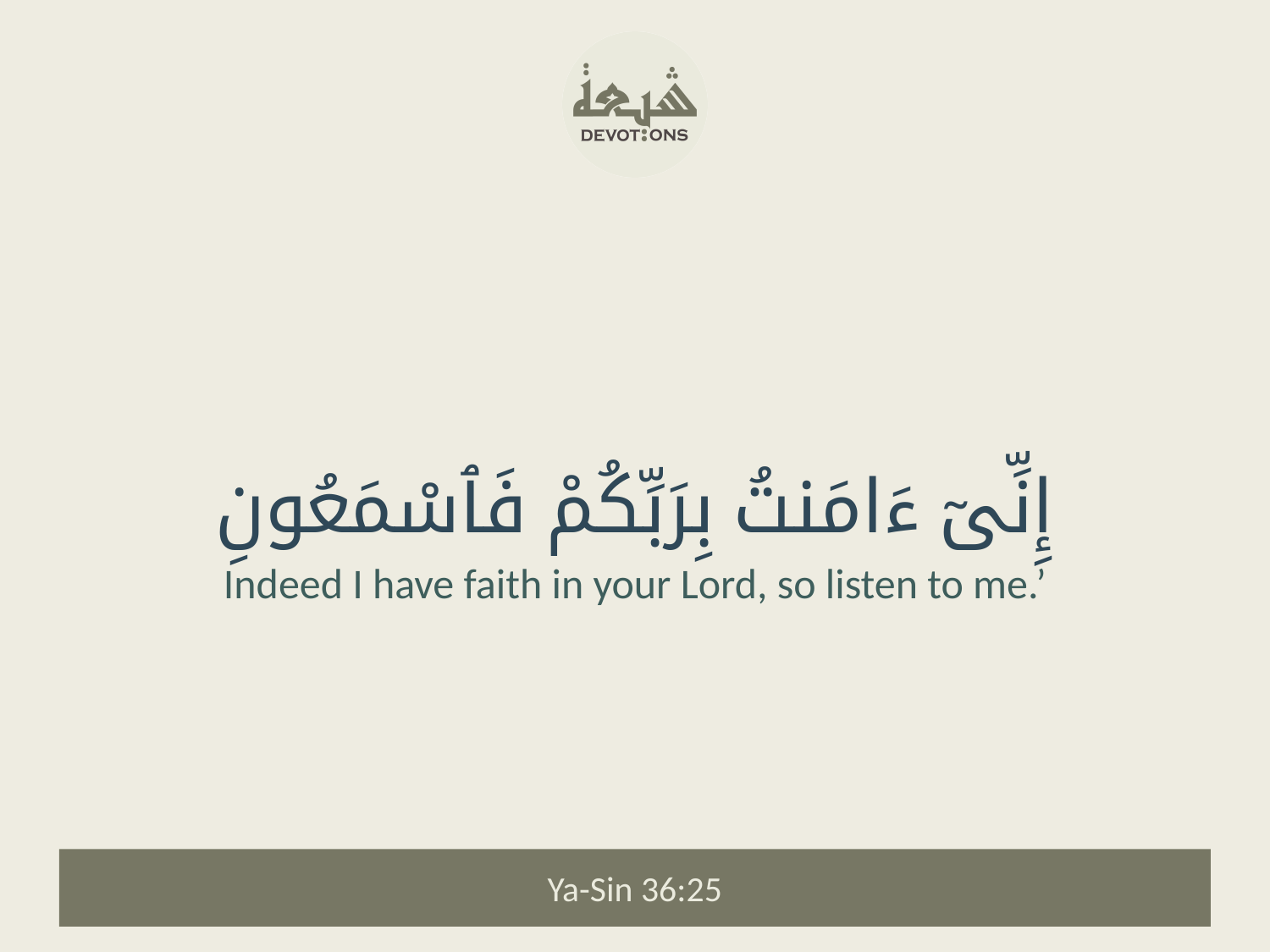

إِنِّىٓ ءَامَنتُ بِرَبِّكُمْ فَٱسْمَعُونِ
Indeed I have faith in your Lord, so listen to me.’
Ya-Sin 36:25